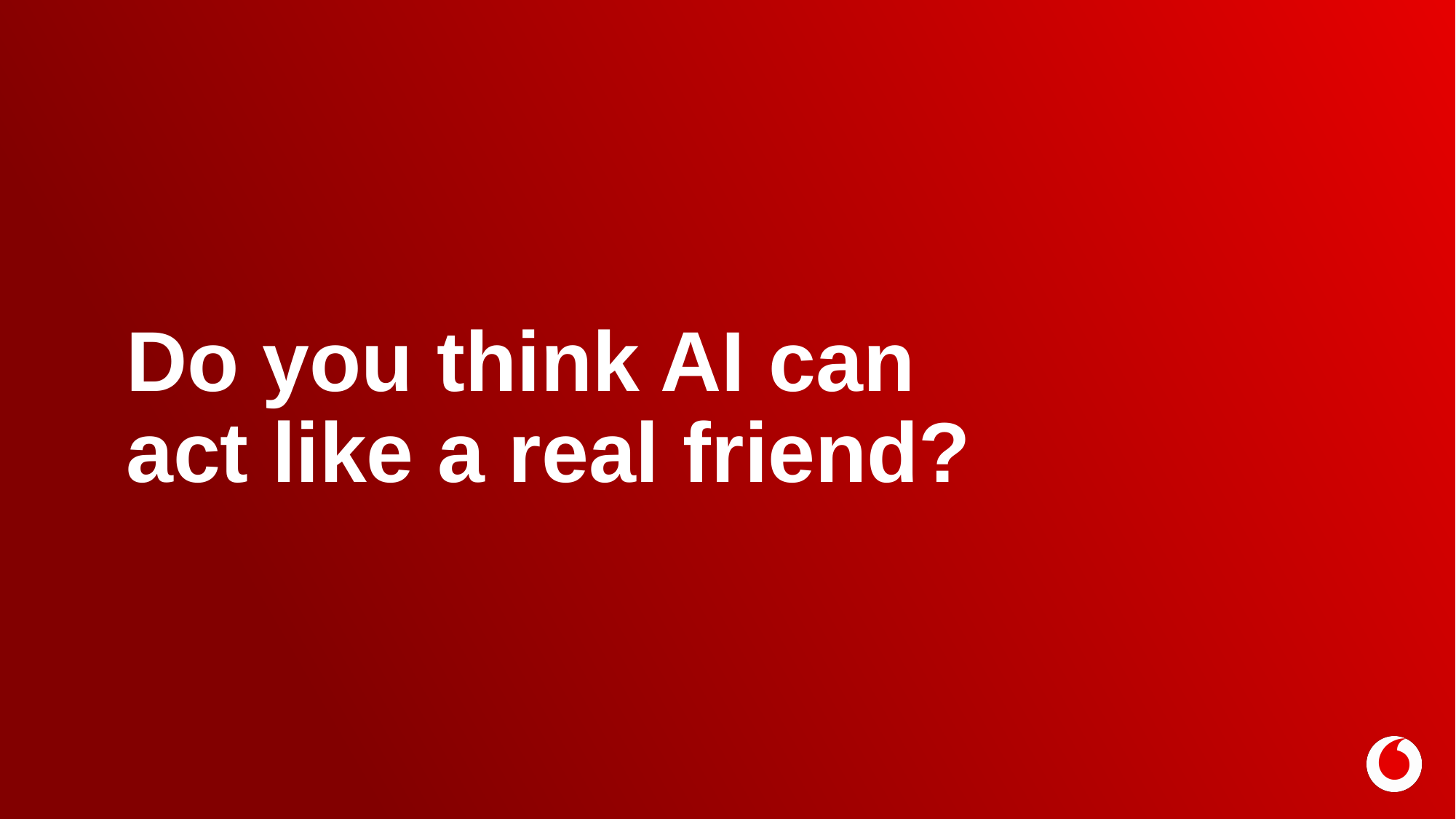

Do you think AI can act like a real friend?